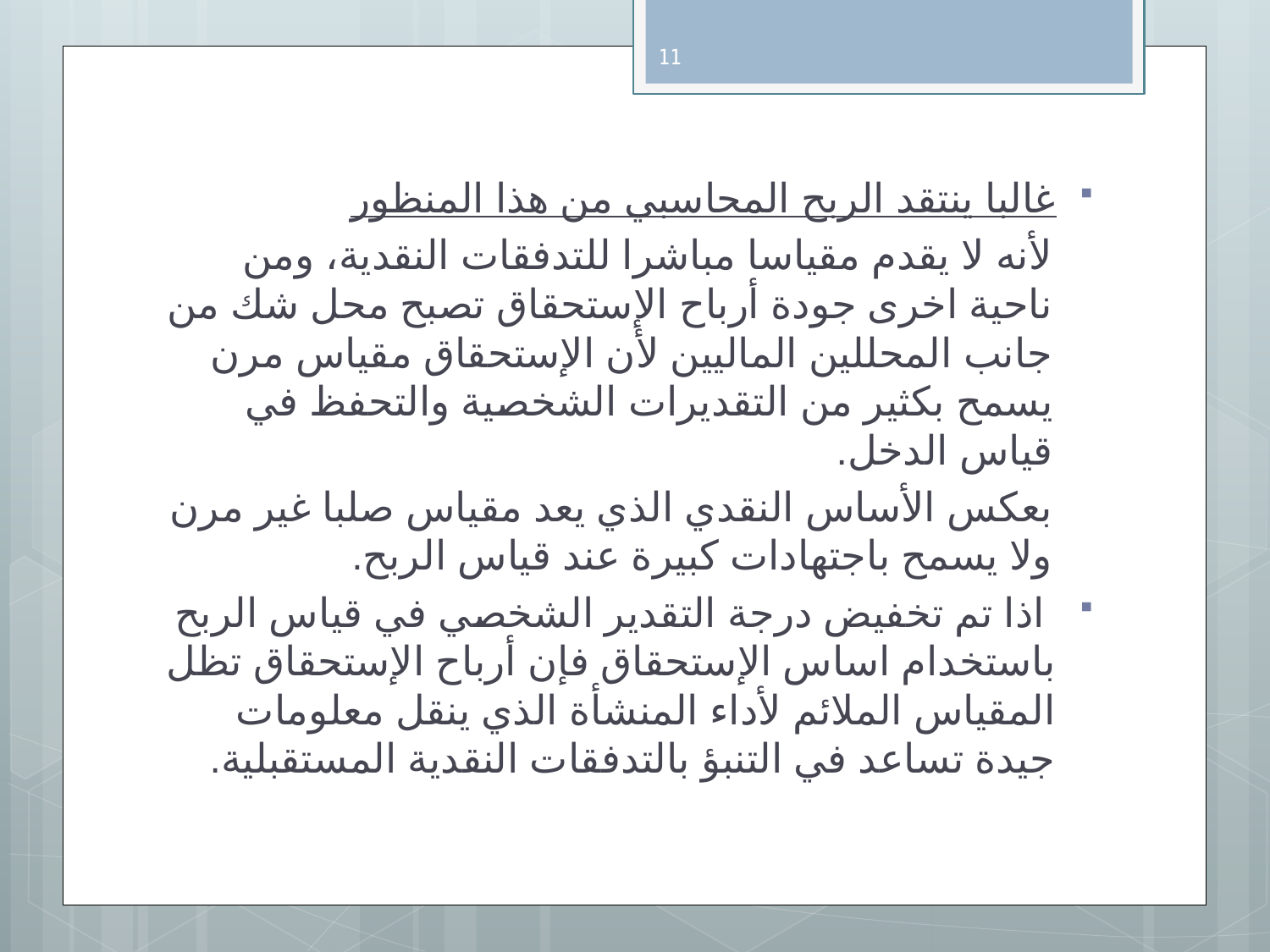

11
غالبا ينتقد الربح المحاسبي من هذا المنظور
لأنه لا يقدم مقياسا مباشرا للتدفقات النقدية، ومن ناحية اخرى جودة أرباح الإستحقاق تصبح محل شك من جانب المحللين الماليين لأن الإستحقاق مقياس مرن يسمح بكثير من التقديرات الشخصية والتحفظ في قياس الدخل.
بعكس الأساس النقدي الذي يعد مقياس صلبا غير مرن ولا يسمح باجتهادات كبيرة عند قياس الربح.
 اذا تم تخفيض درجة التقدير الشخصي في قياس الربح باستخدام اساس الإستحقاق فإن أرباح الإستحقاق تظل المقياس الملائم لأداء المنشأة الذي ينقل معلومات جيدة تساعد في التنبؤ بالتدفقات النقدية المستقبلية.